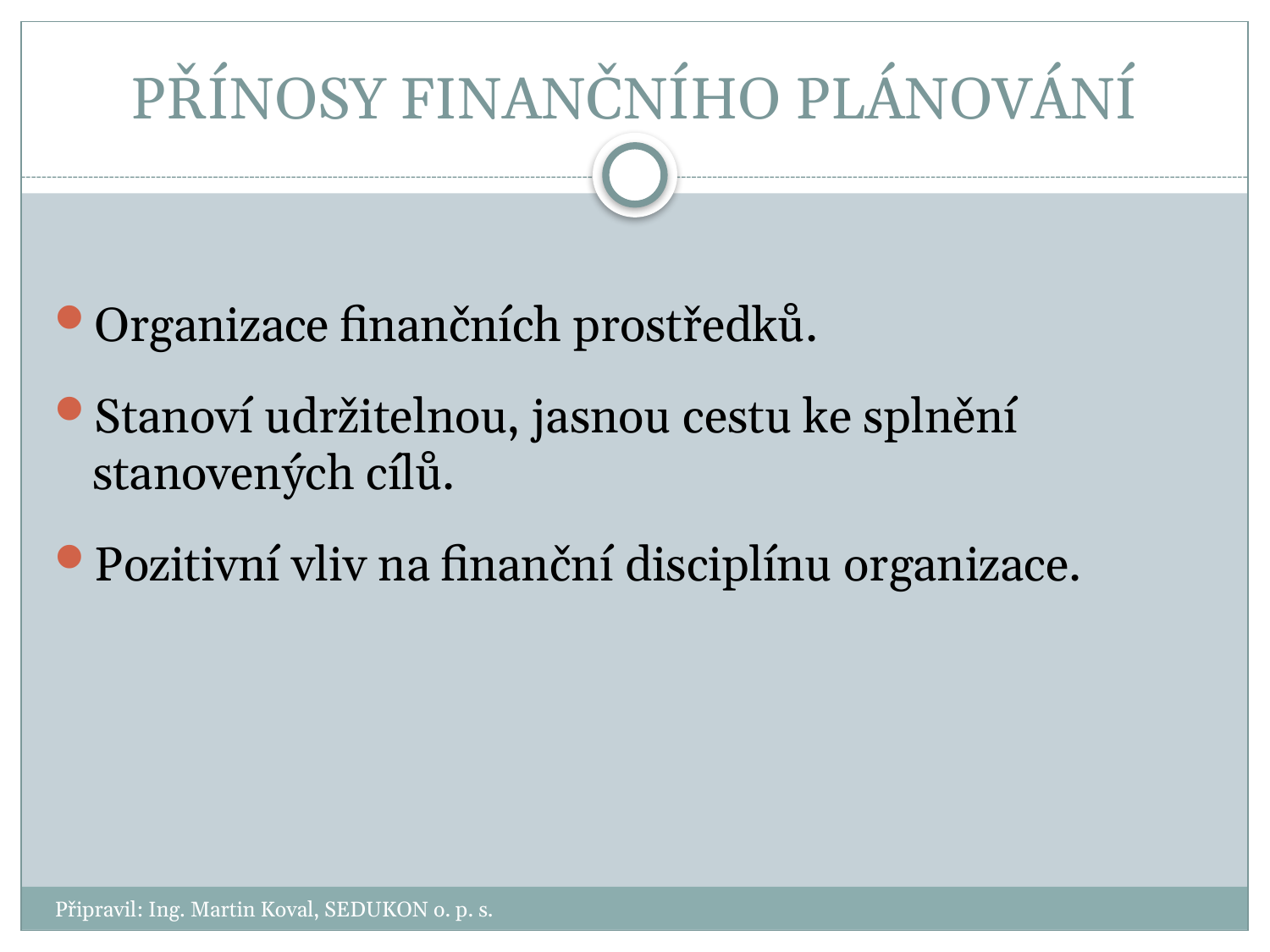

# PŘÍNOSY FINANČNÍHO PLÁNOVÁNÍ
Organizace finančních prostředků.

Stanoví udržitelnou, jasnou cestu ke splnění stanovených cílů.

Pozitivní vliv na finanční disciplínu organizace.
Připravil: Ing. Martin Koval, SEDUKON o. p. s.